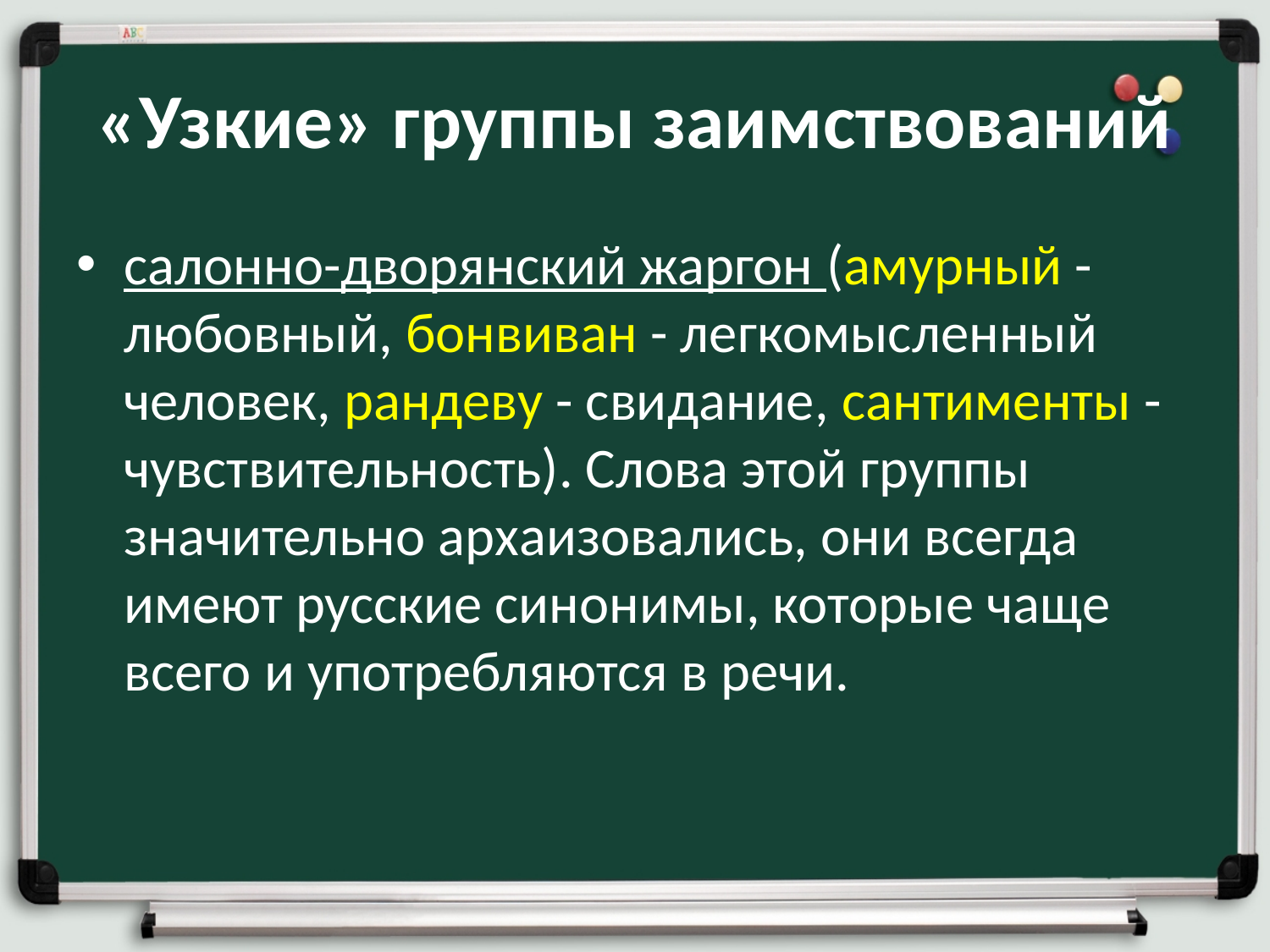

# «Узкие» группы заимствований
салонно-дворянский жаргон (амурный - любовный, бонвиван - легкомысленный человек, рандеву - свидание, сантименты - чувствительность). Слова этой группы значительно архаизовались, они всегда имеют русские синонимы, которые чаще всего и употребляются в речи.